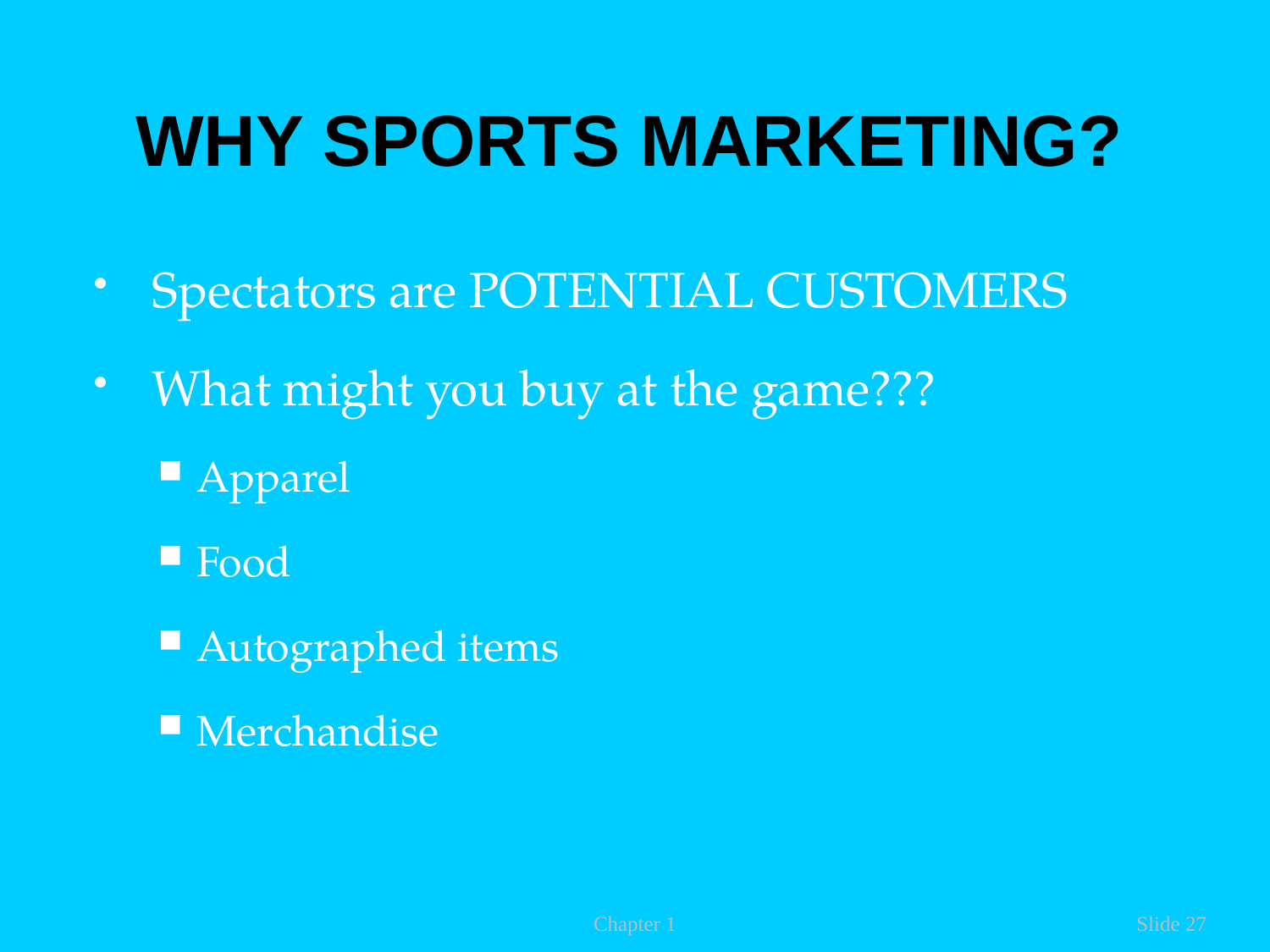

# WHY SPORTS MARKETING?
Spectators are POTENTIAL CUSTOMERS
What might you buy at the game???
Apparel
Food
Autographed items
Merchandise

Chapter 1
Slide 27